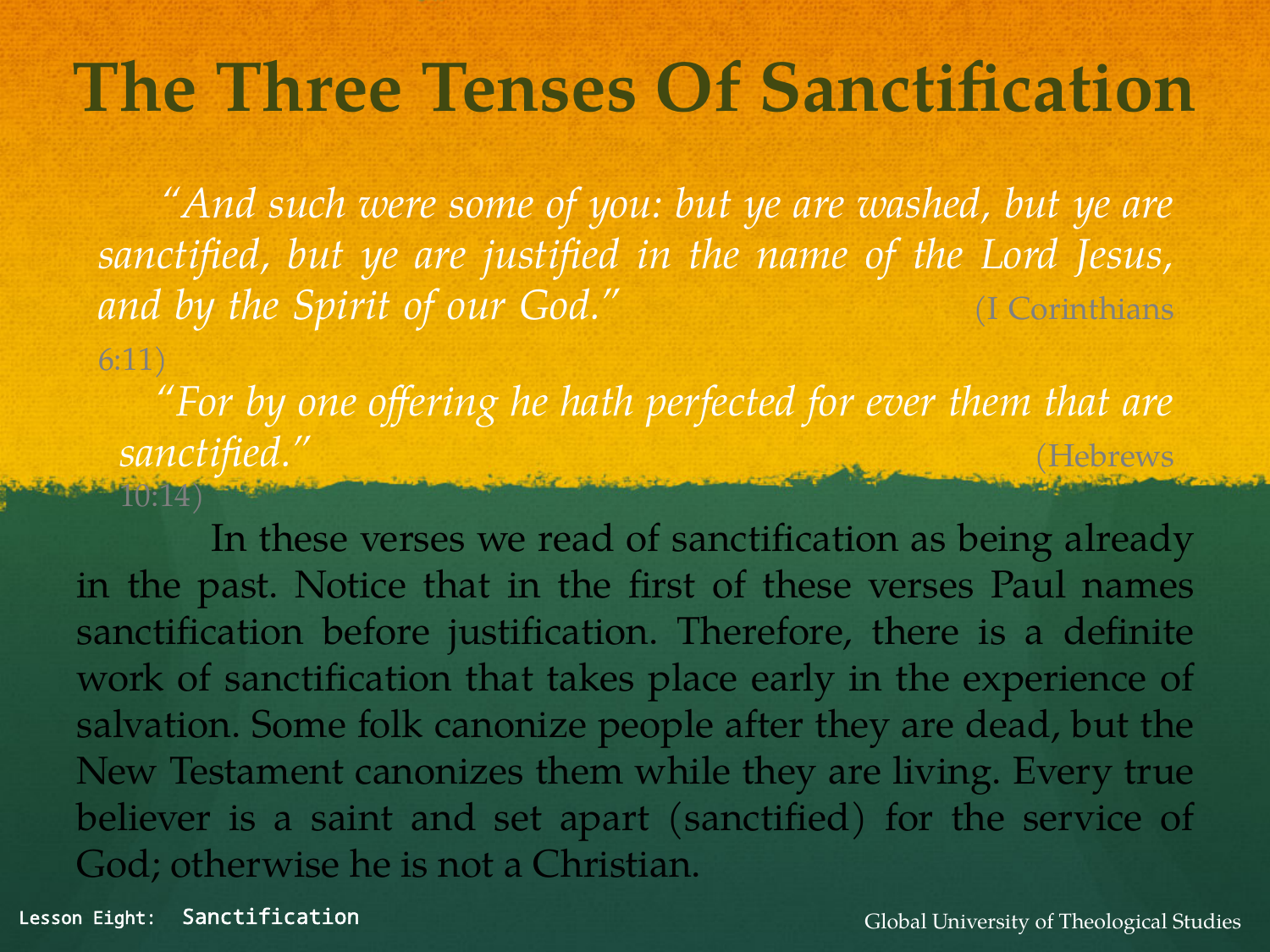

# The Three Tenses Of Sanctification
     “And such were some of you: but ye are washed, but ye are sanctified, but ye are justified in the name of the Lord Jesus, and by the Spirit of our God.”       	                (I Corinthians 6:11)
   “For by one offering he hath perfected for ever them that are sanctified.”				                  (Hebrews 10:14)

    	In these verses we read of sanctification as being already in the past. Notice that in the first of these verses Paul names sanctification before justification. Therefore, there is a definite work of sanctification that takes place early in the experience of salvation. Some folk canonize people after they are dead, but the New Testament canonizes them while they are living. Every true believer is a saint and set apart (sanctified) for the service of God; otherwise he is not a Christian.
Lesson Eight:  Sanctification
Global University of Theological Studies